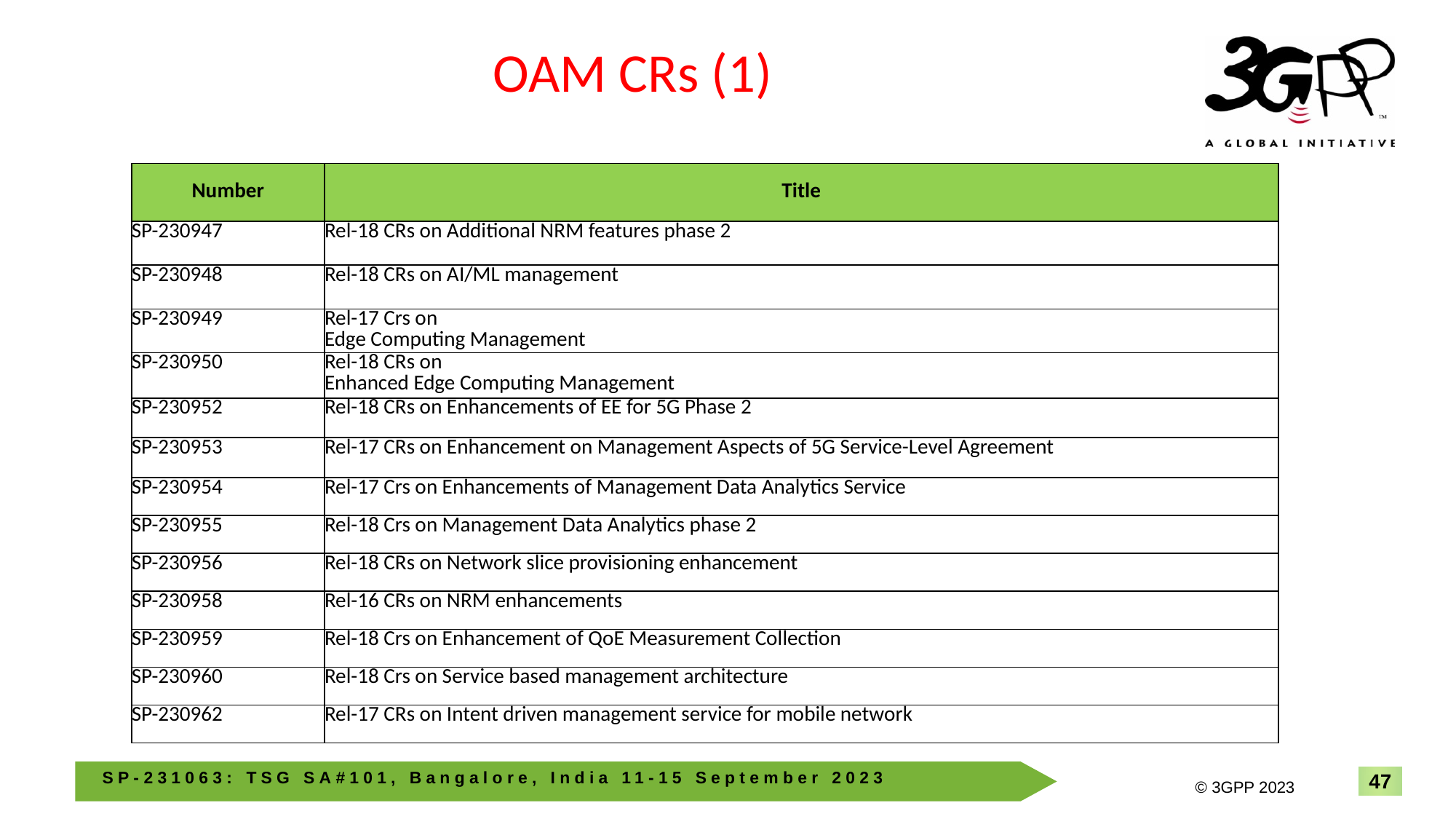

# OAM CRs (1)
| Number | Title |
| --- | --- |
| SP-230947 | Rel-18 CRs on Additional NRM features phase 2 |
| SP-230948 | Rel-18 CRs on AI/ML management |
| SP-230949 | Rel-17 Crs on Edge Computing Management |
| SP-230950 | Rel-18 CRs on Enhanced Edge Computing Management |
| SP-230952 | Rel-18 CRs on Enhancements of EE for 5G Phase 2 |
| SP-230953 | Rel-17 CRs on Enhancement on Management Aspects of 5G Service-Level Agreement |
| SP-230954 | Rel-17 Crs on Enhancements of Management Data Analytics Service |
| SP-230955 | Rel-18 Crs on Management Data Analytics phase 2 |
| SP-230956 | Rel-18 CRs on Network slice provisioning enhancement |
| SP-230958 | Rel-16 CRs on NRM enhancements |
| SP-230959 | Rel-18 Crs on Enhancement of QoE Measurement Collection |
| SP-230960 | Rel-18 Crs on Service based management architecture |
| SP-230962 | Rel-17 CRs on Intent driven management service for mobile network |